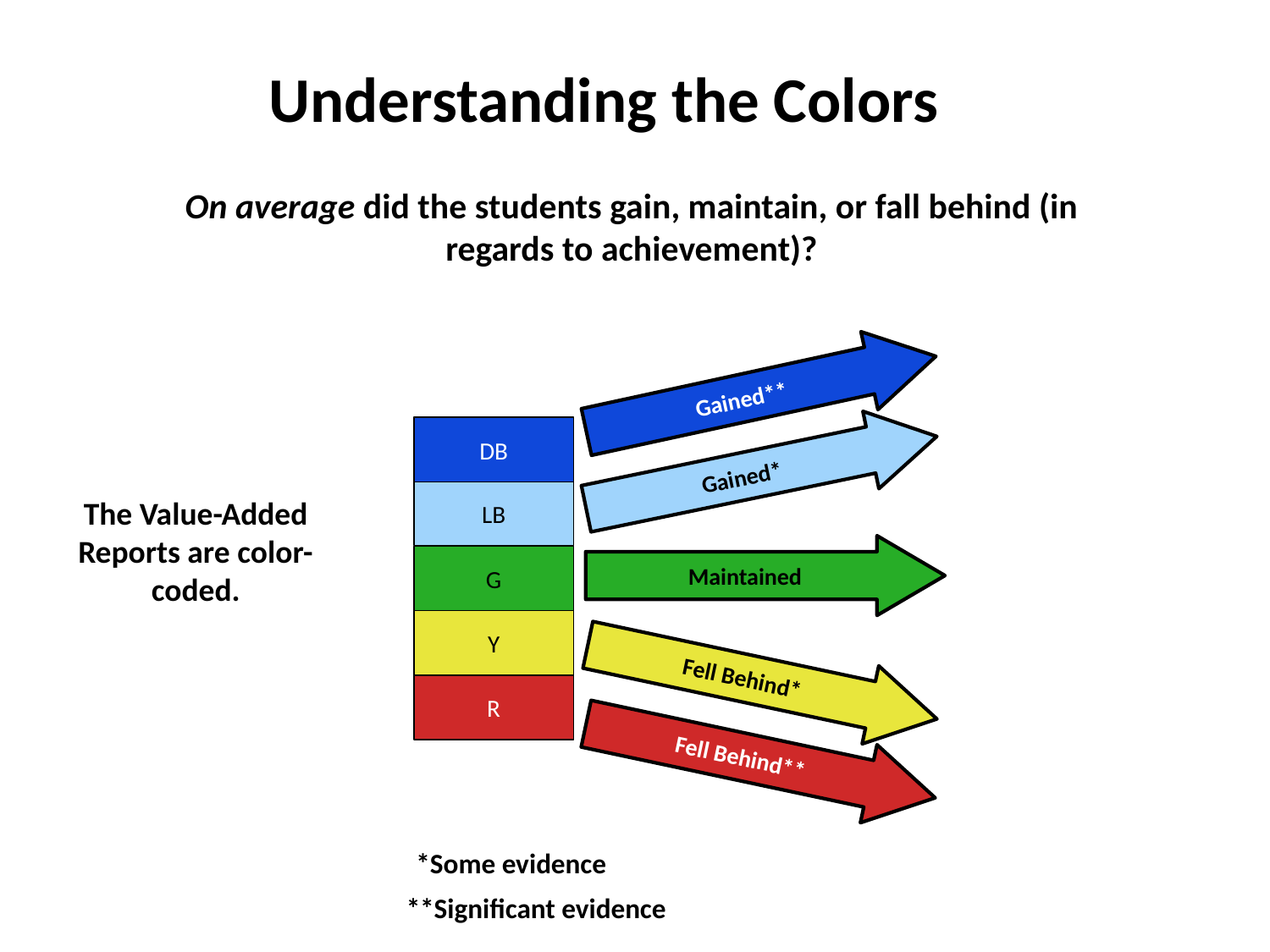

Understanding the Colors
On average did the students gain, maintain, or fall behind (in regards to achievement)?
Gained**
DB
Gained*
LB
The Value-Added Reports are color-coded.
Maintained
G
Y
Fell Behind*
R
Fell Behind**
*Some evidence
**Significant evidence